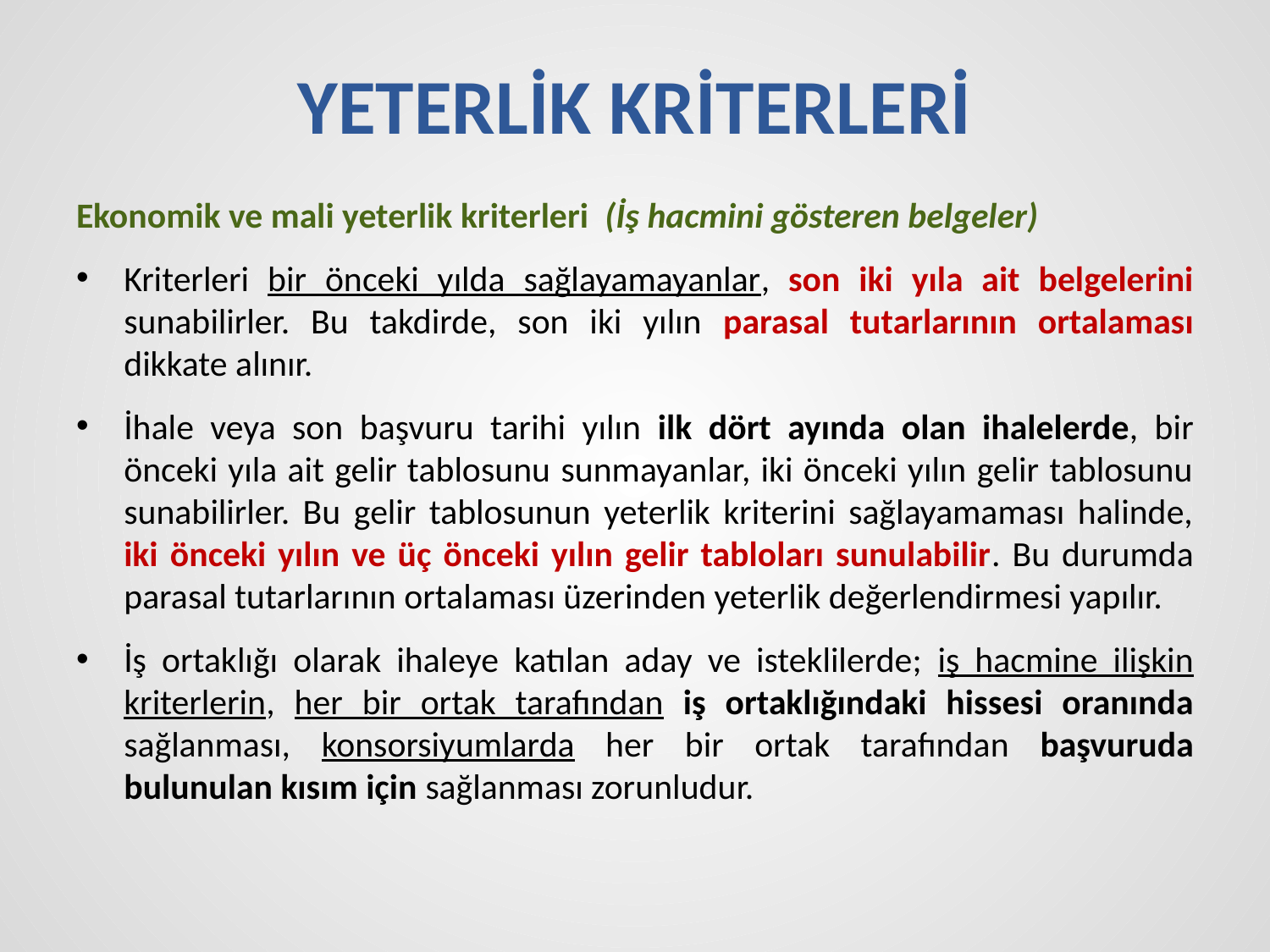

# YETERLİK KRİTERLERİ
Ekonomik ve mali yeterlik kriterleri  (İş hacmini gösteren belgeler)
Kriterleri bir önceki yılda sağlayamayanlar, son iki yıla ait belgelerini sunabilirler. Bu takdirde, son iki yılın parasal tutarlarının ortalaması dikkate alınır.
İhale veya son başvuru tarihi yılın ilk dört ayında olan ihalelerde, bir önceki yıla ait gelir tablosunu sunmayanlar, iki önceki yılın gelir tablosunu sunabilirler. Bu gelir tablosunun yeterlik kriterini sağlayamaması halinde, iki önceki yılın ve üç önceki yılın gelir tabloları sunulabilir. Bu durumda parasal tutarlarının ortalaması üzerinden yeterlik değerlendirmesi yapılır.
İş ortaklığı olarak ihaleye katılan aday ve isteklilerde; iş hacmine ilişkin kriterlerin, her bir ortak tarafından iş ortaklığındaki hissesi oranında sağlanması, konsorsiyumlarda her bir ortak tarafından başvuruda bulunulan kısım için sağlanması zorunludur.